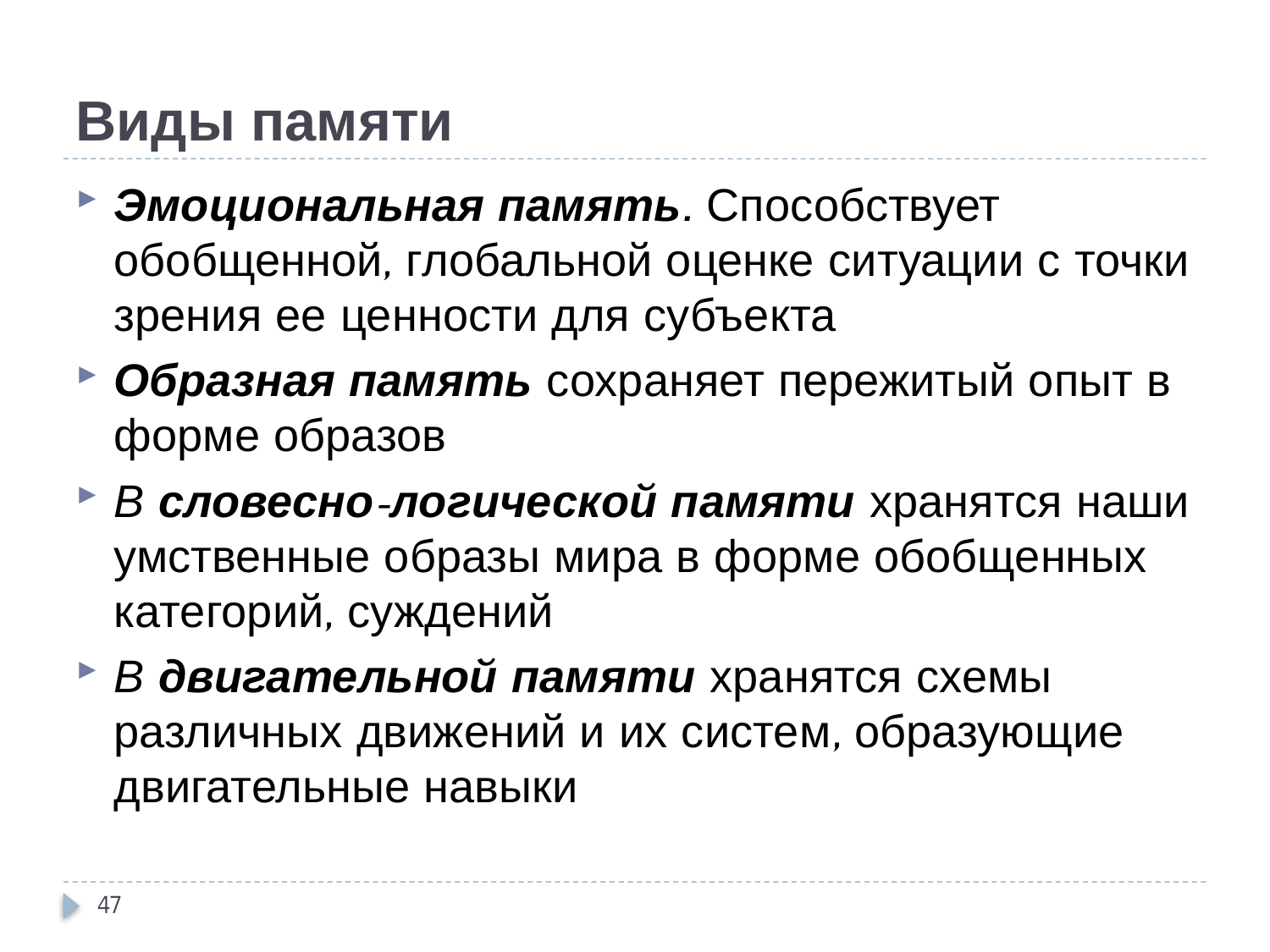

# Виды памяти
Эмоциональная память. Способствует обобщенной, глобальной оценке ситуации с точки зрения ее ценности для субъекта
Образная память сохраняет пережитый опыт в форме образов
В словесно-логической памяти хранятся наши умственные образы мира в форме обобщенных категорий, суждений
В двигательной памяти хранятся схемы различных движений и их систем, образующие двигательные навыки
47